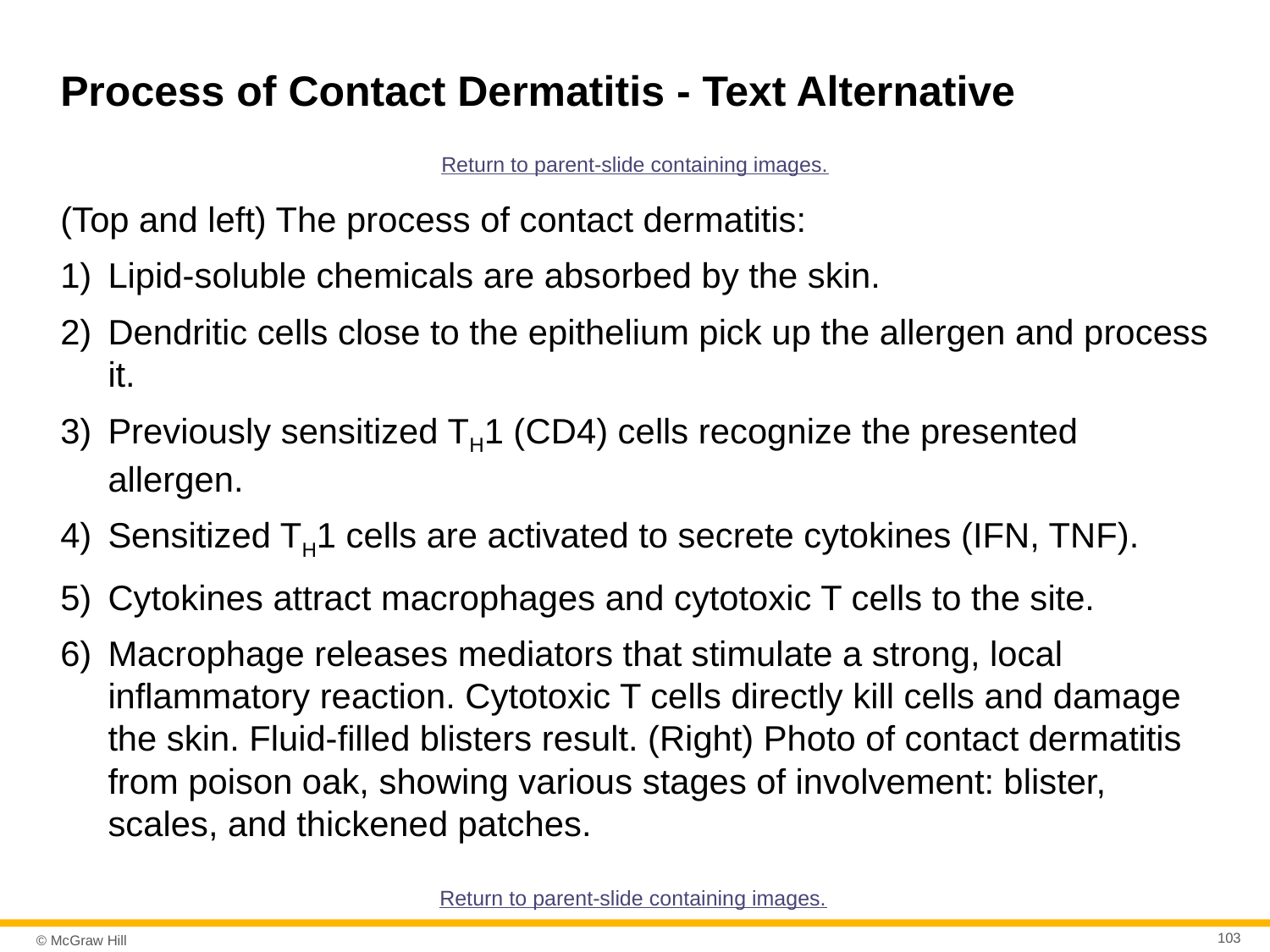

# Process of Contact Dermatitis - Text Alternative
Return to parent-slide containing images.
(Top and left) The process of contact dermatitis:
Lipid-soluble chemicals are absorbed by the skin.
Dendritic cells close to the epithelium pick up the allergen and process it.
Previously sensitized TH1 (CD4) cells recognize the presented allergen.
Sensitized TH1 cells are activated to secrete cytokines (IFN, TNF).
Cytokines attract macrophages and cytotoxic T cells to the site.
Macrophage releases mediators that stimulate a strong, local inflammatory reaction. Cytotoxic T cells directly kill cells and damage the skin. Fluid-filled blisters result. (Right) Photo of contact dermatitis from poison oak, showing various stages of involvement: blister, scales, and thickened patches.
Return to parent-slide containing images.